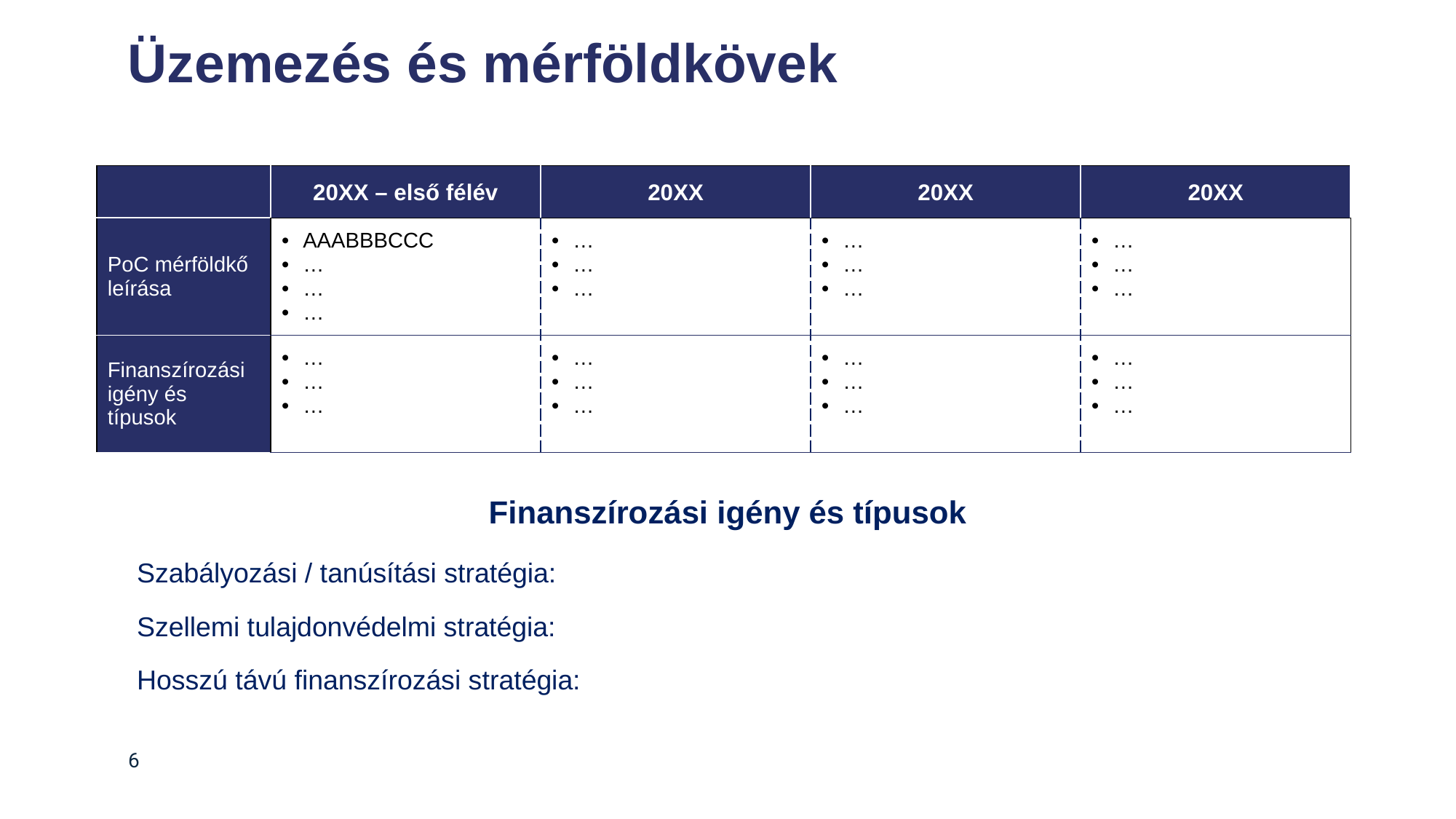

Üzemezés és mérföldkövek
|  | 20XX – első félév | 20XX | 20XX | 20XX |
| --- | --- | --- | --- | --- |
| PoC mérföldkő leírása | AAABBBCCC … … … | … … … | … … … | … … … |
| Finanszírozási igény és típusok | … … … | … … … | … … … | … … … |
Finanszírozási igény és típusok
Szabályozási / tanúsítási stratégia:
Szellemi tulajdonvédelmi stratégia:
Hosszú távú finanszírozási stratégia:

6